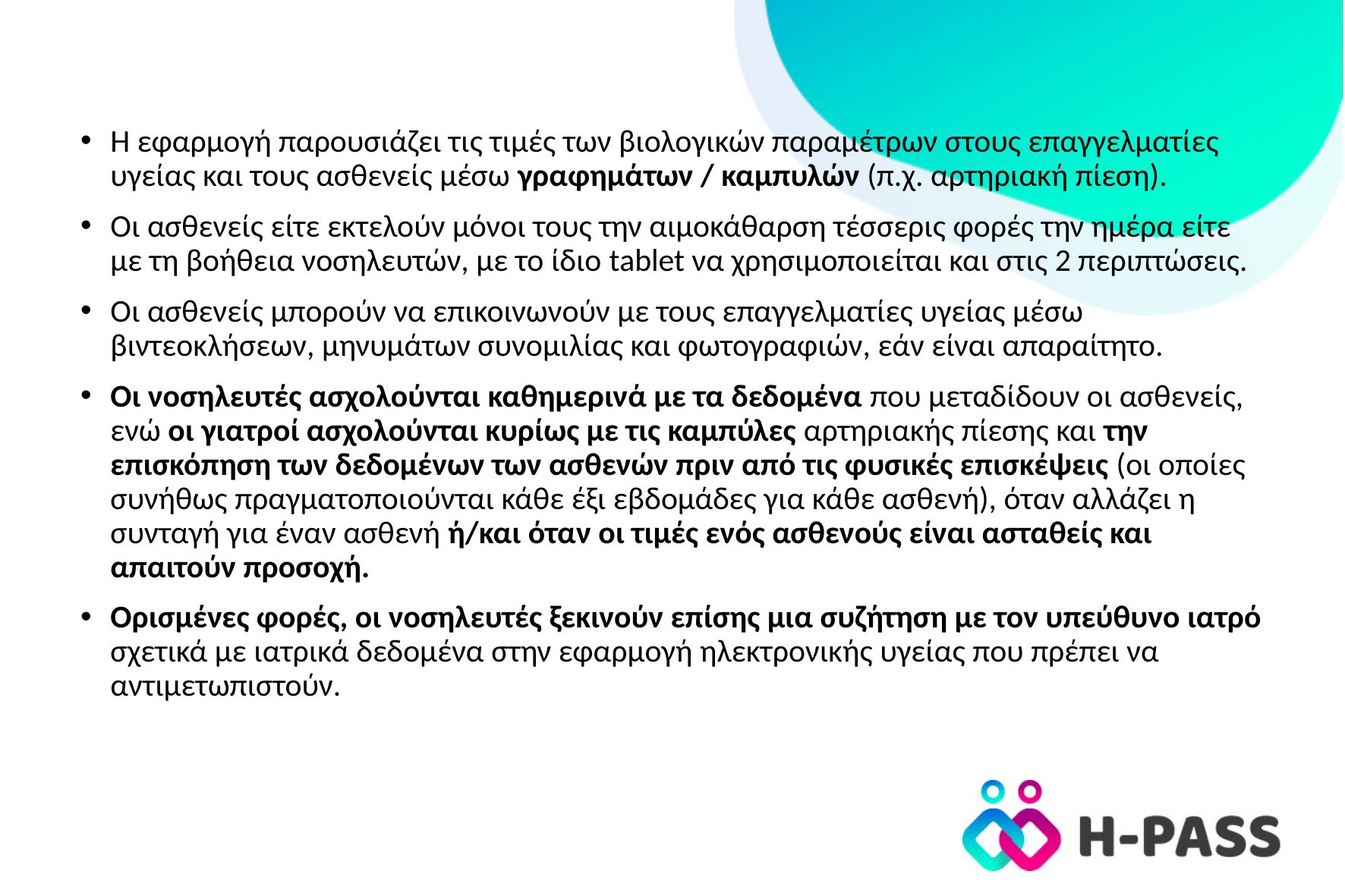

Η εφαρμογή παρουσιάζει τις τιμές των βιολογικών παραμέτρων στους επαγγελματίες υγείας και τους ασθενείς μέσω γραφημάτων / καμπυλών (π.χ. αρτηριακή πίεση).
Οι ασθενείς είτε εκτελούν μόνοι τους την αιμοκάθαρση τέσσερις φορές την ημέρα είτε με τη βοήθεια νοσηλευτών, με το ίδιο tablet να χρησιμοποιείται και στις 2 περιπτώσεις.
Οι ασθενείς μπορούν να επικοινωνούν με τους επαγγελματίες υγείας μέσω βιντεοκλήσεων, μηνυμάτων συνομιλίας και φωτογραφιών, εάν είναι απαραίτητο.
Οι νοσηλευτές ασχολούνται καθημερινά με τα δεδομένα που μεταδίδουν οι ασθενείς, ενώ οι γιατροί ασχολούνται κυρίως με τις καμπύλες αρτηριακής πίεσης και την επισκόπηση των δεδομένων των ασθενών πριν από τις φυσικές επισκέψεις (οι οποίες συνήθως πραγματοποιούνται κάθε έξι εβδομάδες για κάθε ασθενή), όταν αλλάζει η συνταγή για έναν ασθενή ή/και όταν οι τιμές ενός ασθενούς είναι ασταθείς και απαιτούν προσοχή.
Ορισμένες φορές, οι νοσηλευτές ξεκινούν επίσης μια συζήτηση με τον υπεύθυνο ιατρό σχετικά με ιατρικά δεδομένα στην εφαρμογή ηλεκτρονικής υγείας που πρέπει να αντιμετωπιστούν.